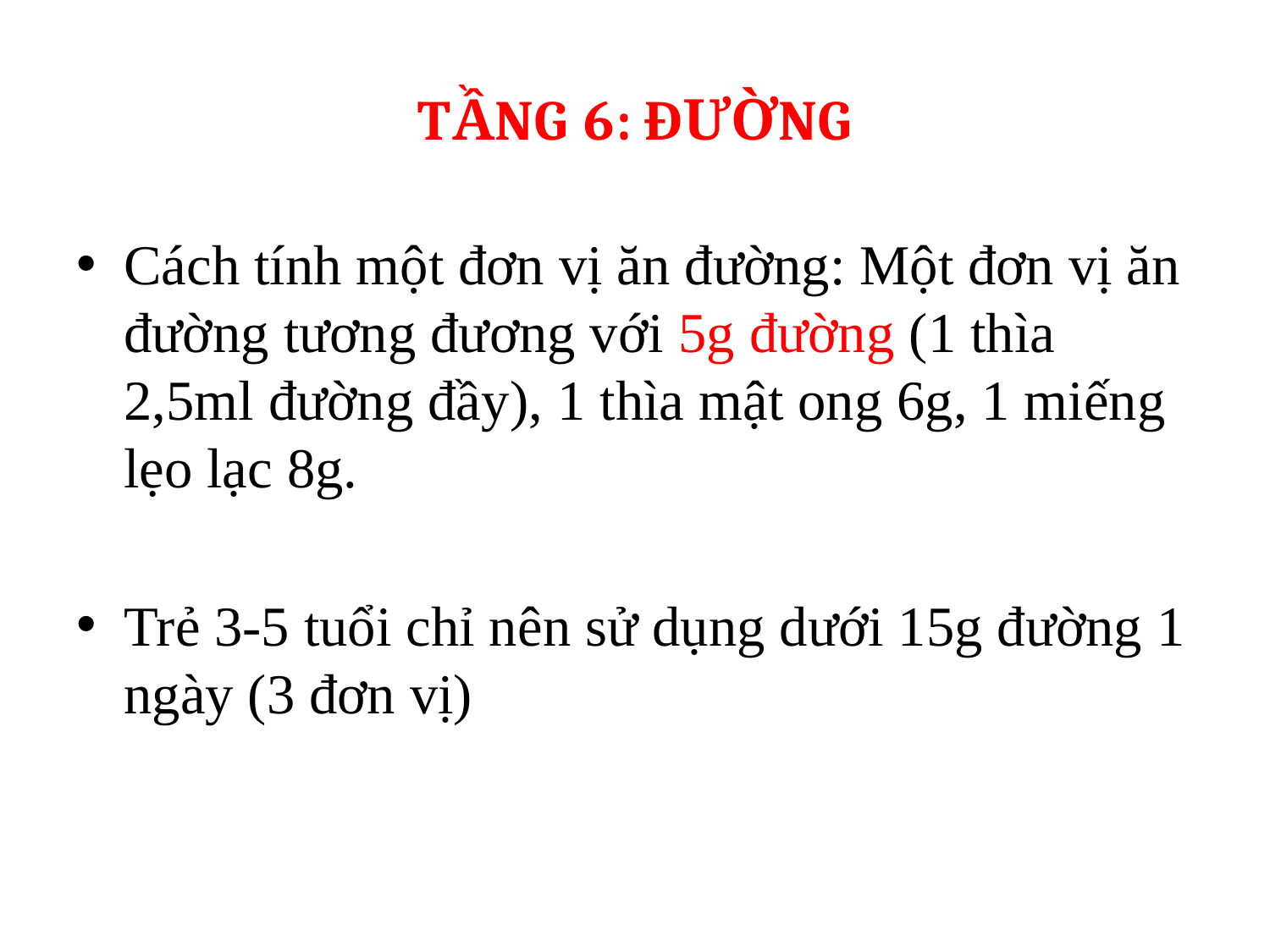

# TẦNG 6: ĐƯỜNG
Cách tính một đơn vị ăn đường: Một đơn vị ăn đường tương đương với 5g đường (1 thìa 2,5ml đường đầy), 1 thìa mật ong 6g, 1 miếng lẹo lạc 8g.

Trẻ 3-5 tuổi chỉ nên sử dụng dưới 15g đường 1 ngày (3 đơn vị)